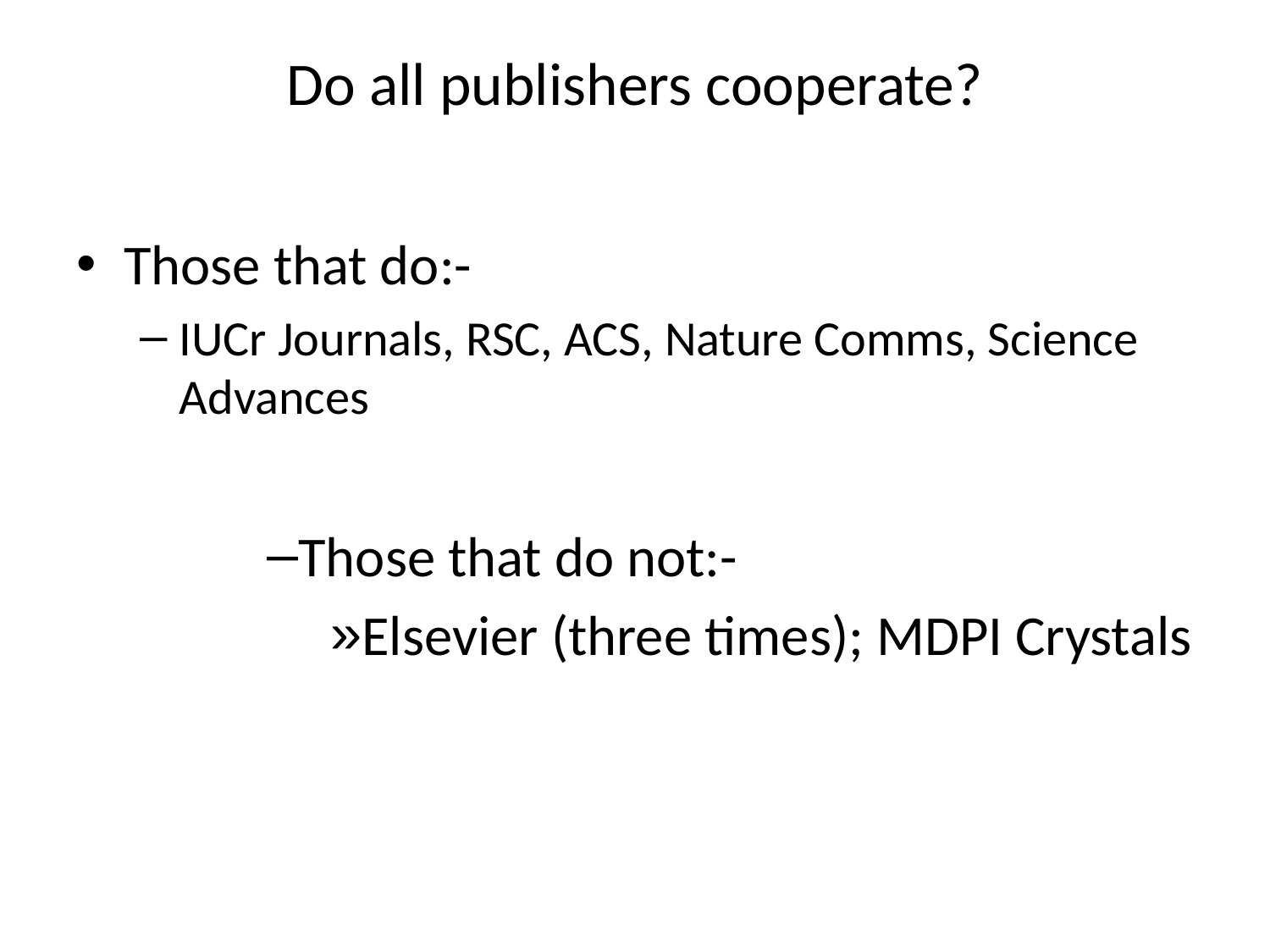

# Do all publishers cooperate?
Those that do:-
IUCr Journals, RSC, ACS, Nature Comms, Science Advances

Those that do not:-
Elsevier (three times); MDPI Crystals